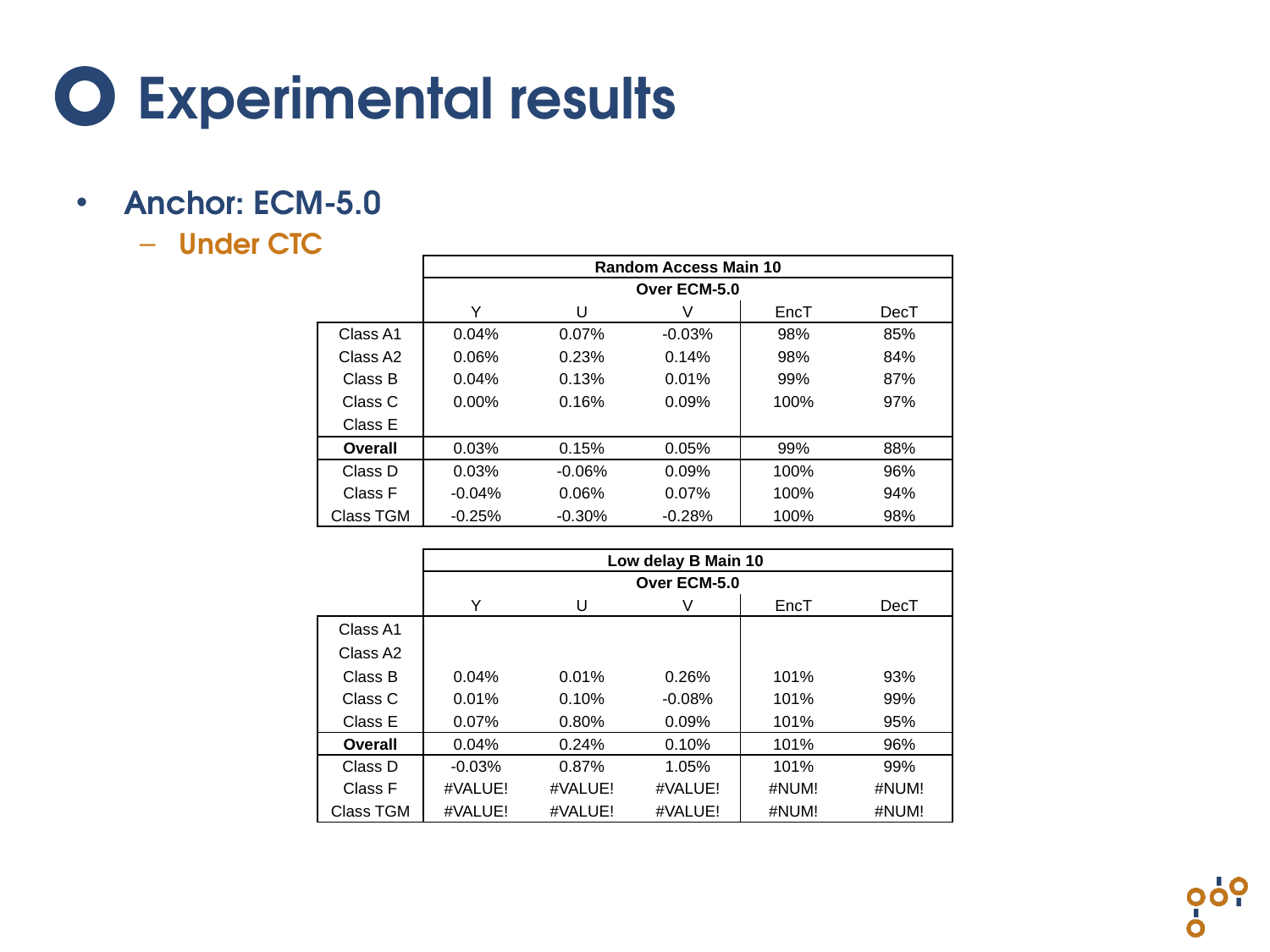

# Experimental results
Anchor: ECM-5.0
Under CTC

|  | Random Access Main 10 |  |  |  |  |
| --- | --- | --- | --- | --- | --- |
|  | Over ECM-5.0 |  |  |  |  |
|  | Y | U | V | EncT | DecT |
| Class A1 | 0.04% | 0.07% | -0.03% | 98% | 85% |
| Class A2 | 0.06% | 0.23% | 0.14% | 98% | 84% |
| Class B | 0.04% | 0.13% | 0.01% | 99% | 87% |
| Class C | 0.00% | 0.16% | 0.09% | 100% | 97% |
| Class E |  |  |  |  |  |
| Overall | 0.03% | 0.15% | 0.05% | 99% | 88% |
| Class D | 0.03% | -0.06% | 0.09% | 100% | 96% |
| Class F | -0.04% | 0.06% | 0.07% | 100% | 94% |
| Class TGM | -0.25% | -0.30% | -0.28% | 100% | 98% |
|  |  |  |  |  |  |
|  | Low delay B Main 10 |  |  |  |  |
|  | Over ECM-5.0 |  |  |  |  |
|  | Y | U | V | EncT | DecT |
| Class A1 |  |  |  |  |  |
| Class A2 |  |  |  |  |  |
| Class B | 0.04% | 0.01% | 0.26% | 101% | 93% |
| Class C | 0.01% | 0.10% | -0.08% | 101% | 99% |
| Class E | 0.07% | 0.80% | 0.09% | 101% | 95% |
| Overall | 0.04% | 0.24% | 0.10% | 101% | 96% |
| Class D | -0.03% | 0.87% | 1.05% | 101% | 99% |
| Class F | #VALUE! | #VALUE! | #VALUE! | #NUM! | #NUM! |
| Class TGM | #VALUE! | #VALUE! | #VALUE! | #NUM! | #NUM! |